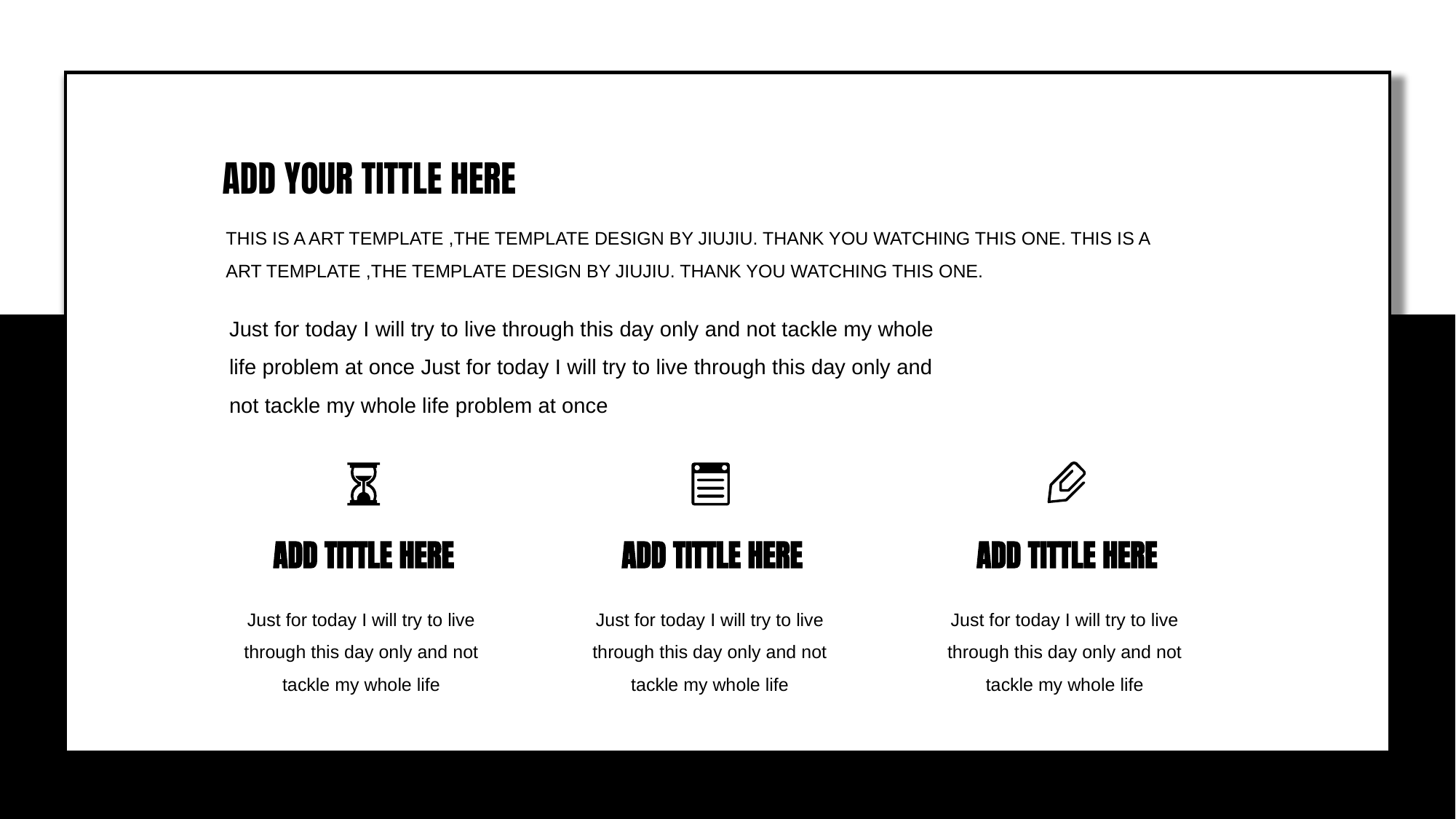

ADD YOUR TITTLE HERE
THIS IS A ART TEMPLATE ,THE TEMPLATE DESIGN BY JIUJIU. THANK YOU WATCHING THIS ONE. THIS IS A ART TEMPLATE ,THE TEMPLATE DESIGN BY JIUJIU. THANK YOU WATCHING THIS ONE.

Just for today I will try to live through this day only and not tackle my whole life problem at once Just for today I will try to live through this day only and not tackle my whole life problem at once

ADD TITTLE HERE
ADD TITTLE HERE
ADD TITTLE HERE
Just for today I will try to live through this day only and not tackle my whole life
Just for today I will try to live through this day only and not tackle my whole life
Just for today I will try to live through this day only and not tackle my whole life